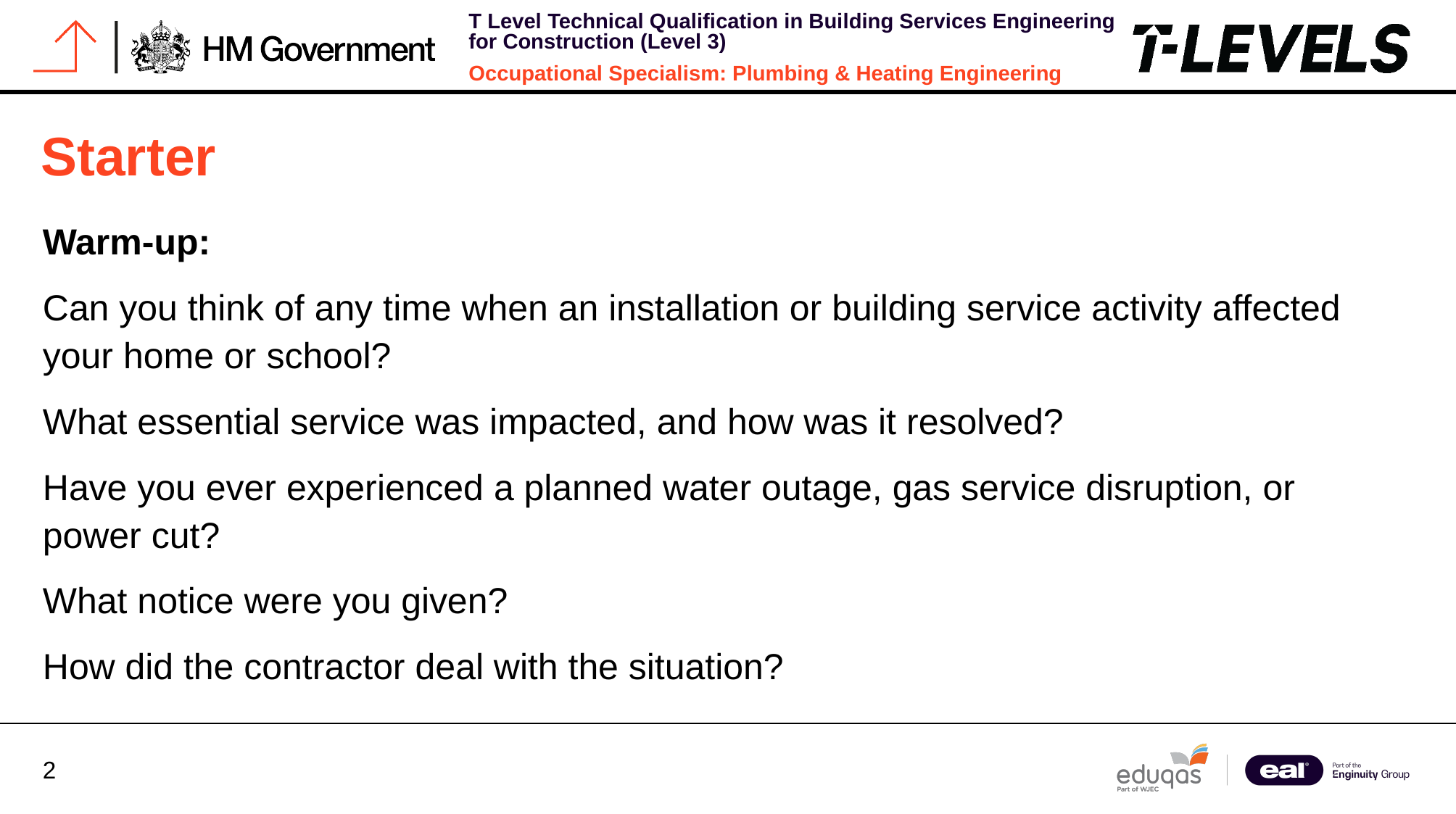

# Starter
Warm-up:
Can you think of any time when an installation or building service activity affected your home or school?
What essential service was impacted, and how was it resolved?
Have you ever experienced a planned water outage, gas service disruption, or power cut?
What notice were you given?
How did the contractor deal with the situation?